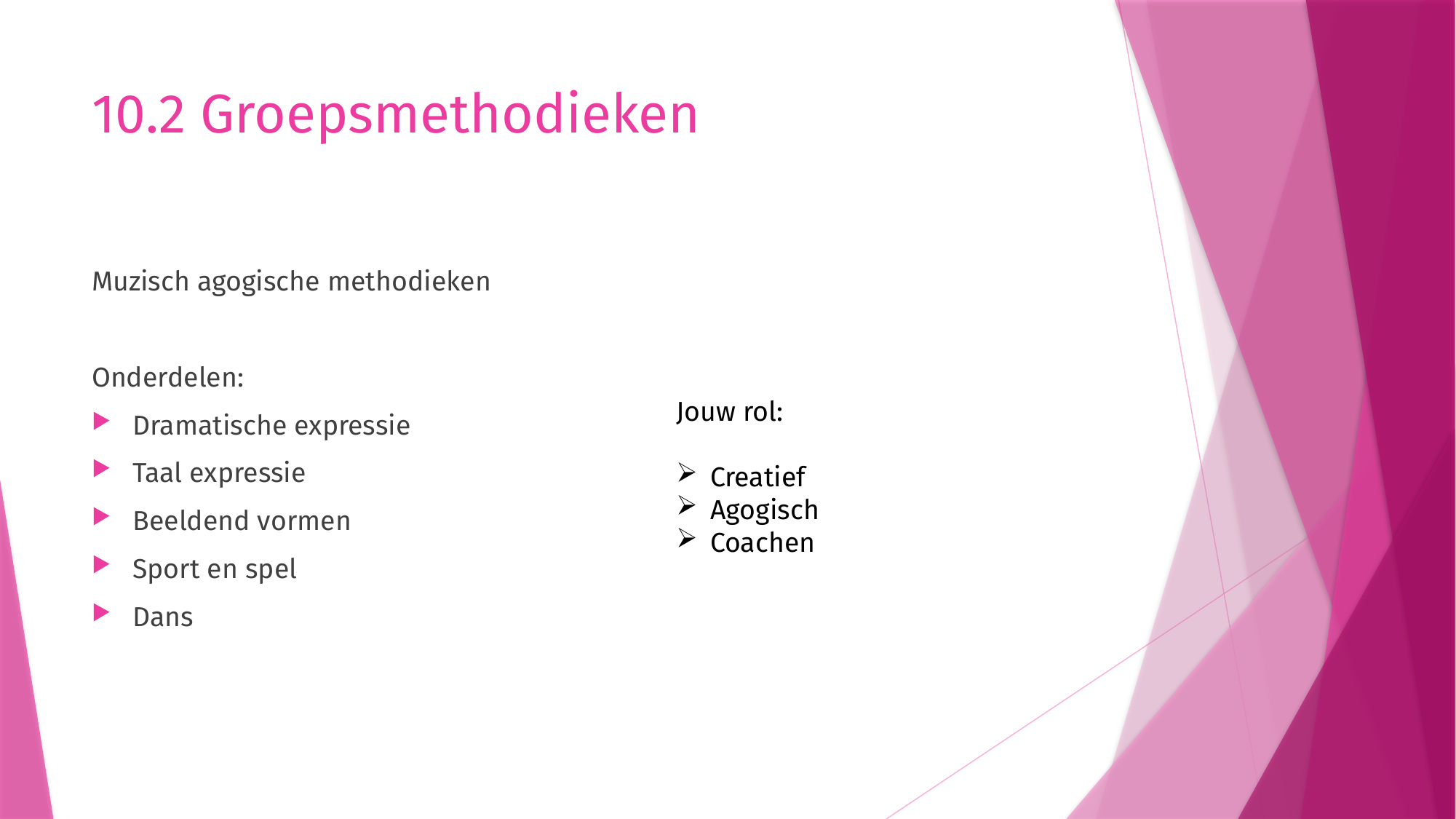

# 10.2 Groepsmethodieken
Muzisch agogische methodieken

Onderdelen:
Dramatische expressie
Taal expressie
Beeldend vormen
Sport en spel
Dans
Jouw rol:

Creatief
Agogisch
Coachen